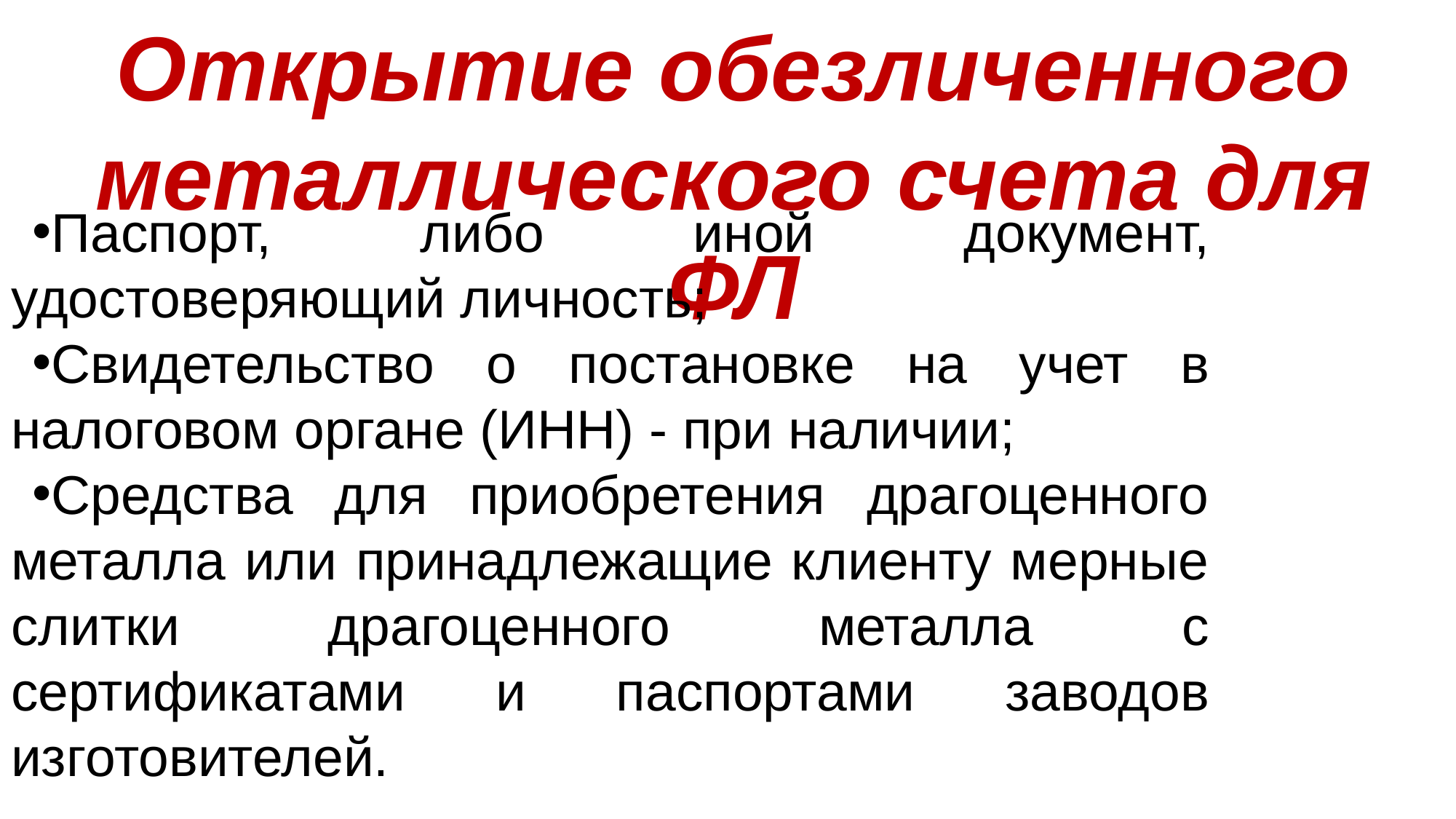

Открытие обезличенного металлического счета для ФЛ
Паспорт, либо иной документ, удостоверяющий личность;
Свидетельство о постановке на учет в налоговом органе (ИНН) - при наличии;
Средства для приобретения драгоценного металла или принадлежащие клиенту мерные слитки драгоценного металла с сертификатами и паспортами заводов изготовителей.